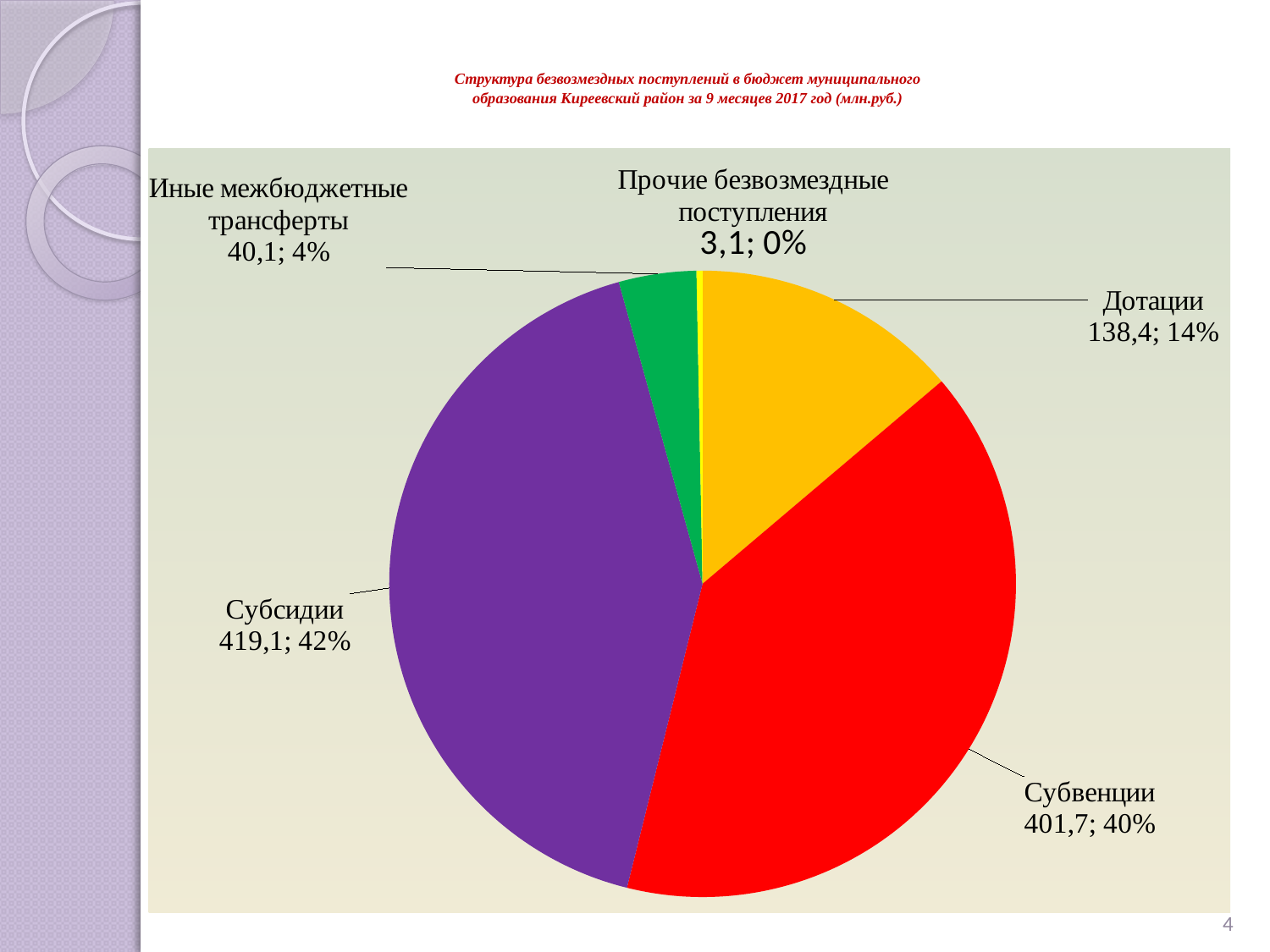

# Структура безвозмездных поступлений в бюджет муниципального образования Киреевский район за 9 месяцев 2017 год (млн.руб.)

### Chart

| Category | Столбец1 |
|---|---|
| Дотации | 138.4 |
| Субвенции | 401.7 |
| Субсидии | 419.1 |
| Иные межбюджетные трансферты | 40.1 |
| Прочие безвозмездные поступления | 3.1 |
4